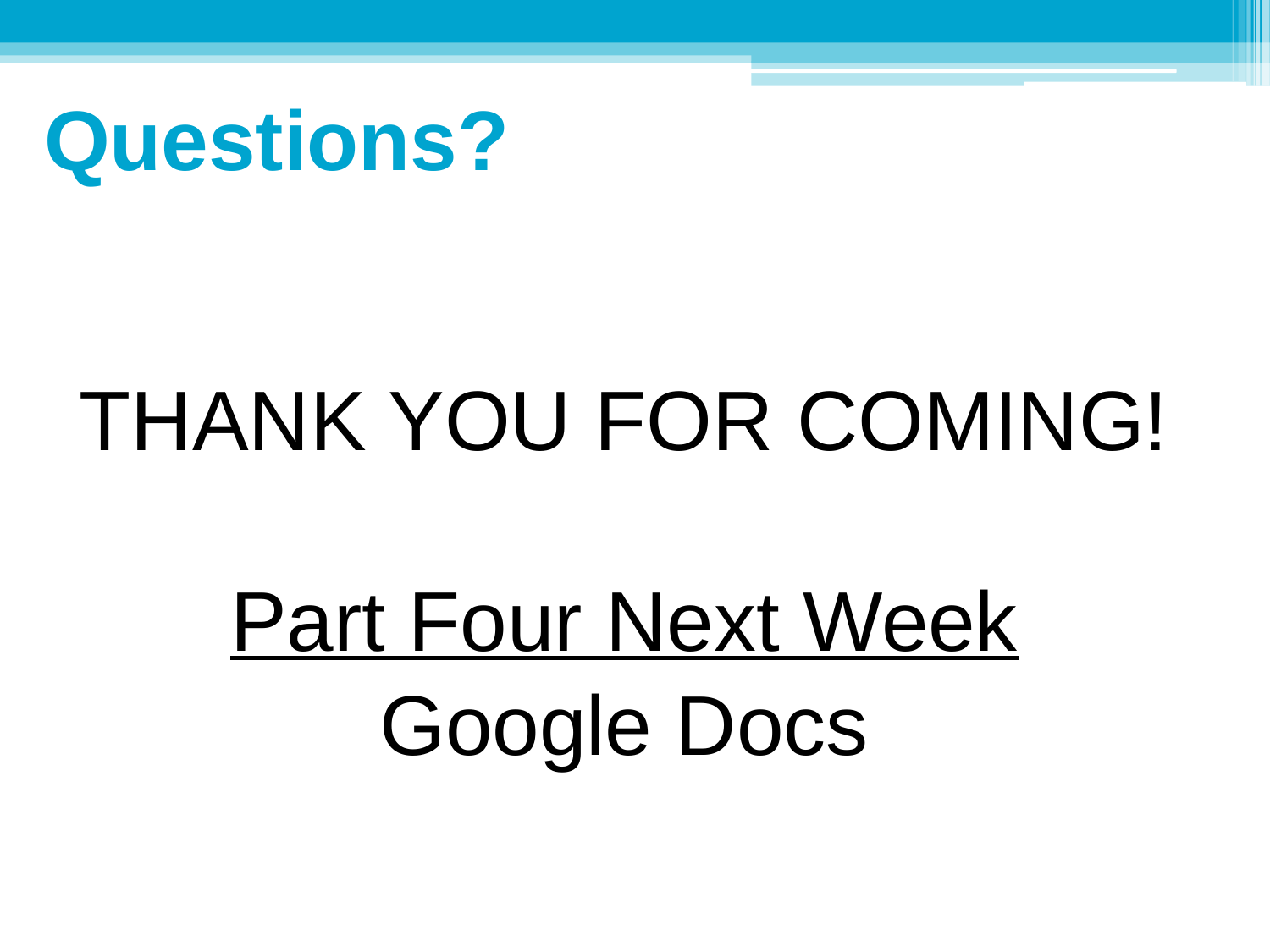

# Questions?

THANK YOU FOR COMING!

Part Four Next Week
Google Docs